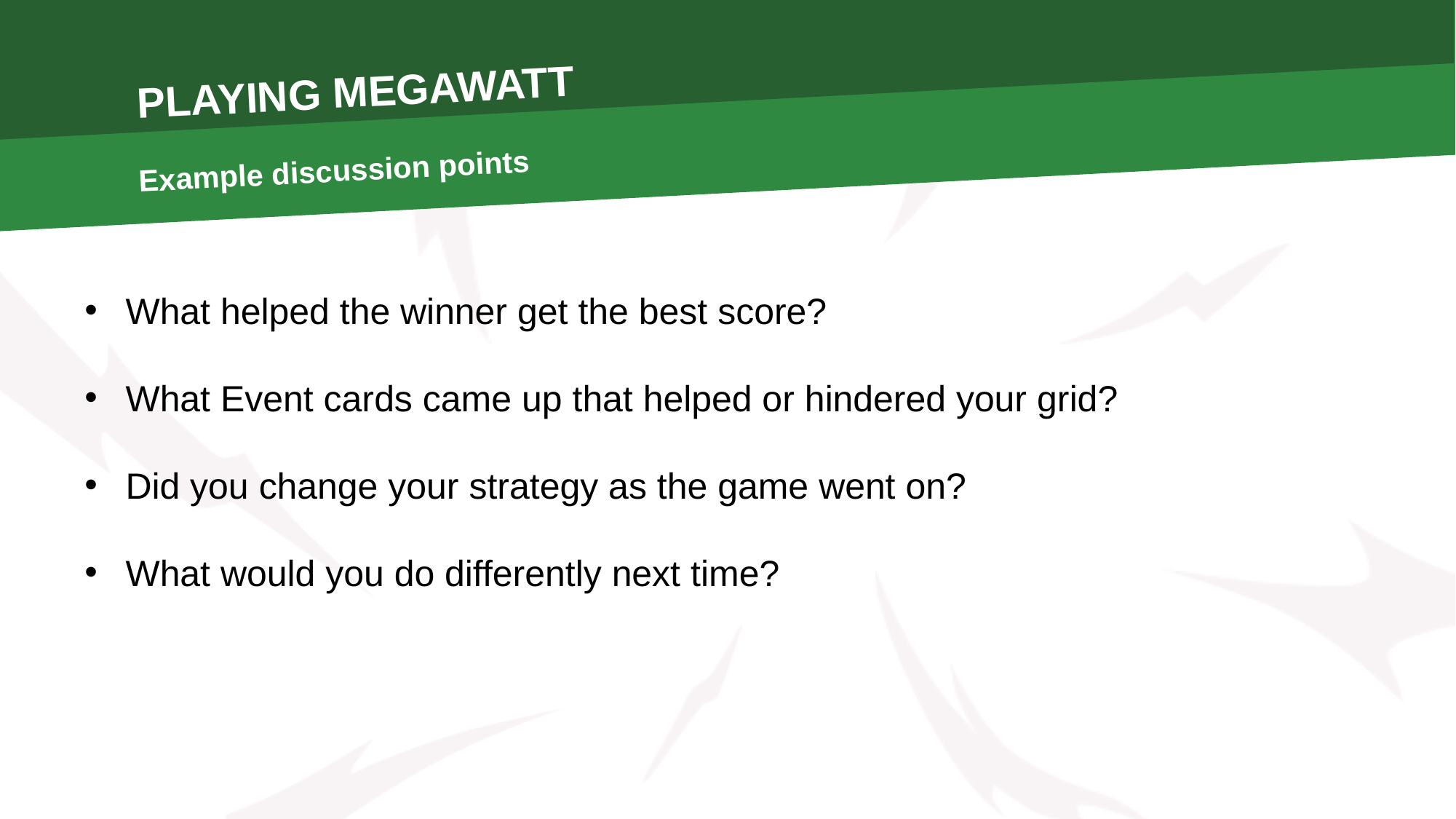

# Playing Megawatt
Example discussion points

What helped the winner get the best score?

What Event cards came up that helped or hindered your grid?

Did you change your strategy as the game went on?

What would you do differently next time?